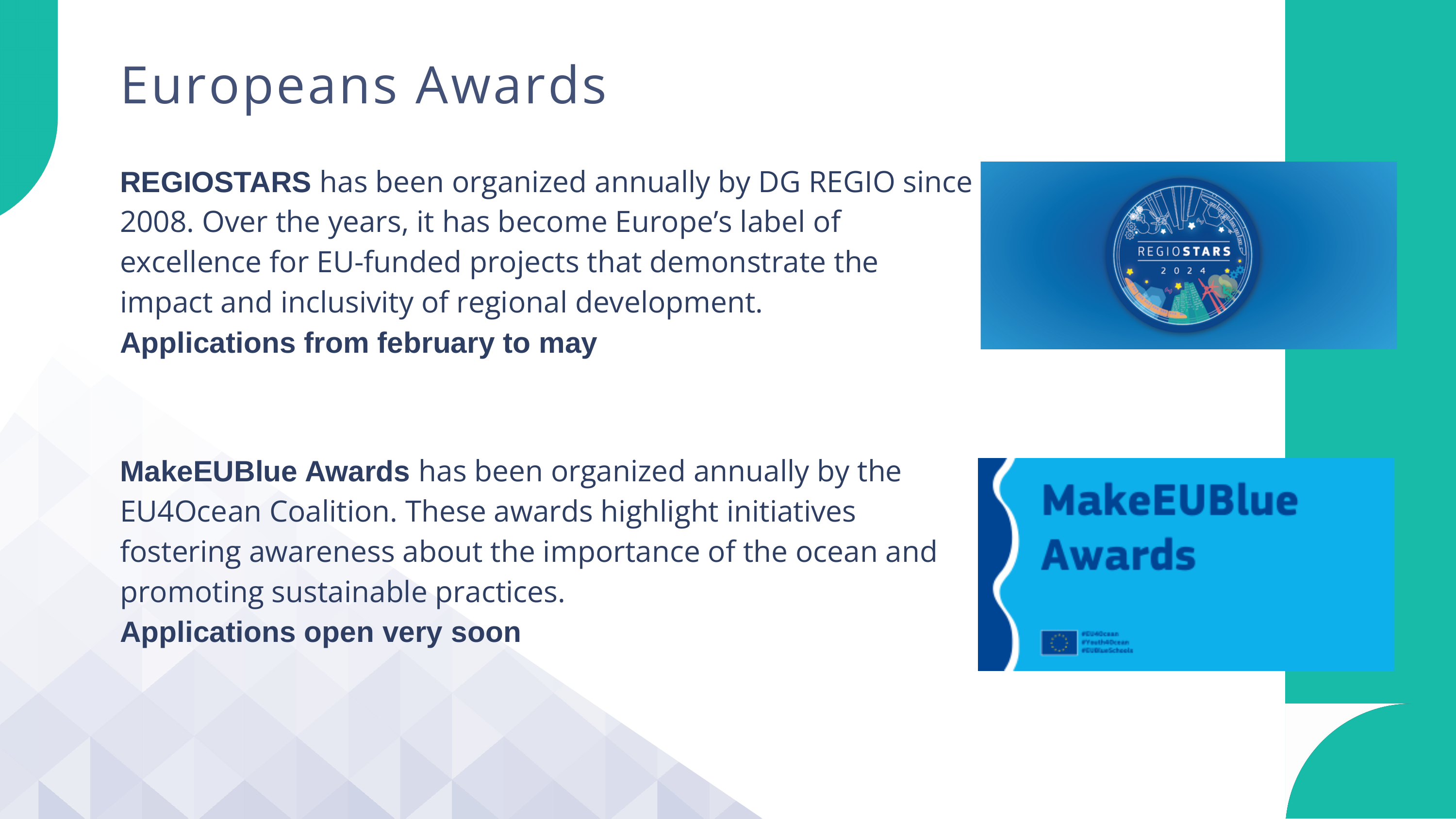

Europeans Awards
REGIOSTARS has been organized annually by DG REGIO since 2008. Over the years, it has become Europe’s label of excellence for EU-funded projects that demonstrate the impact and inclusivity of regional development.
Applications from february to may

MakeEUBlue Awards has been organized annually by the EU4Ocean Coalition. These awards highlight initiatives fostering awareness about the importance of the ocean and promoting sustainable practices.
Applications open very soon